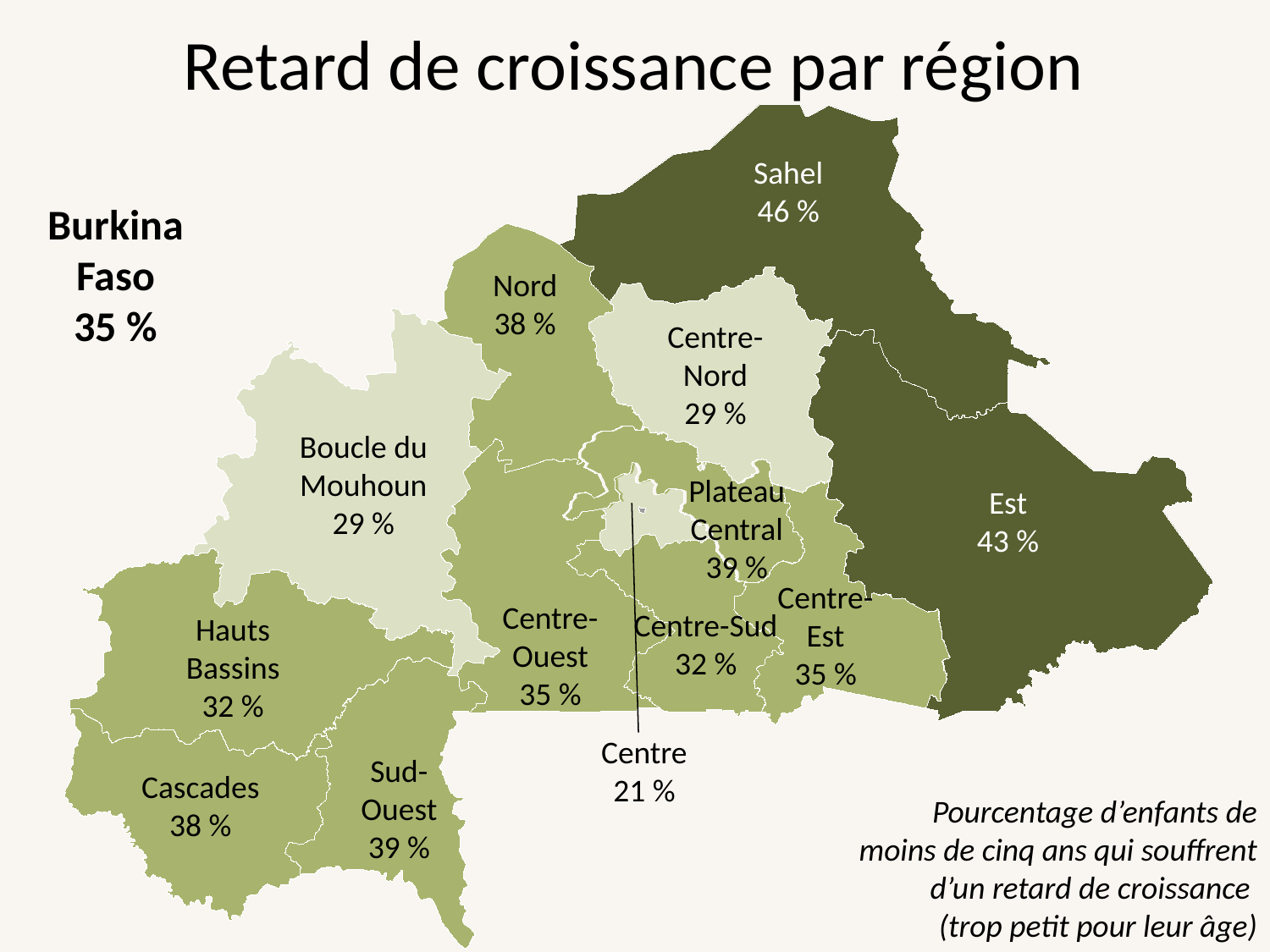

# Retard de croissance par région

Sahel
46 %
Burkina Faso
35 %
Nord
38 %
Centre-Nord
29 %
Boucle du Mouhoun
29 %
Plateau
Central
39 %
Est
43 %
Centre-
Est
35 %
Centre-Ouest
35 %
Centre-Sud
32 %
Hauts Bassins
32 %
Centre
21 %
Sud-
Ouest
39 %
Cascades
38 %
Pourcentage d’enfants de moins de cinq ans qui souffrent d’un retard de croissance
(trop petit pour leur âge)